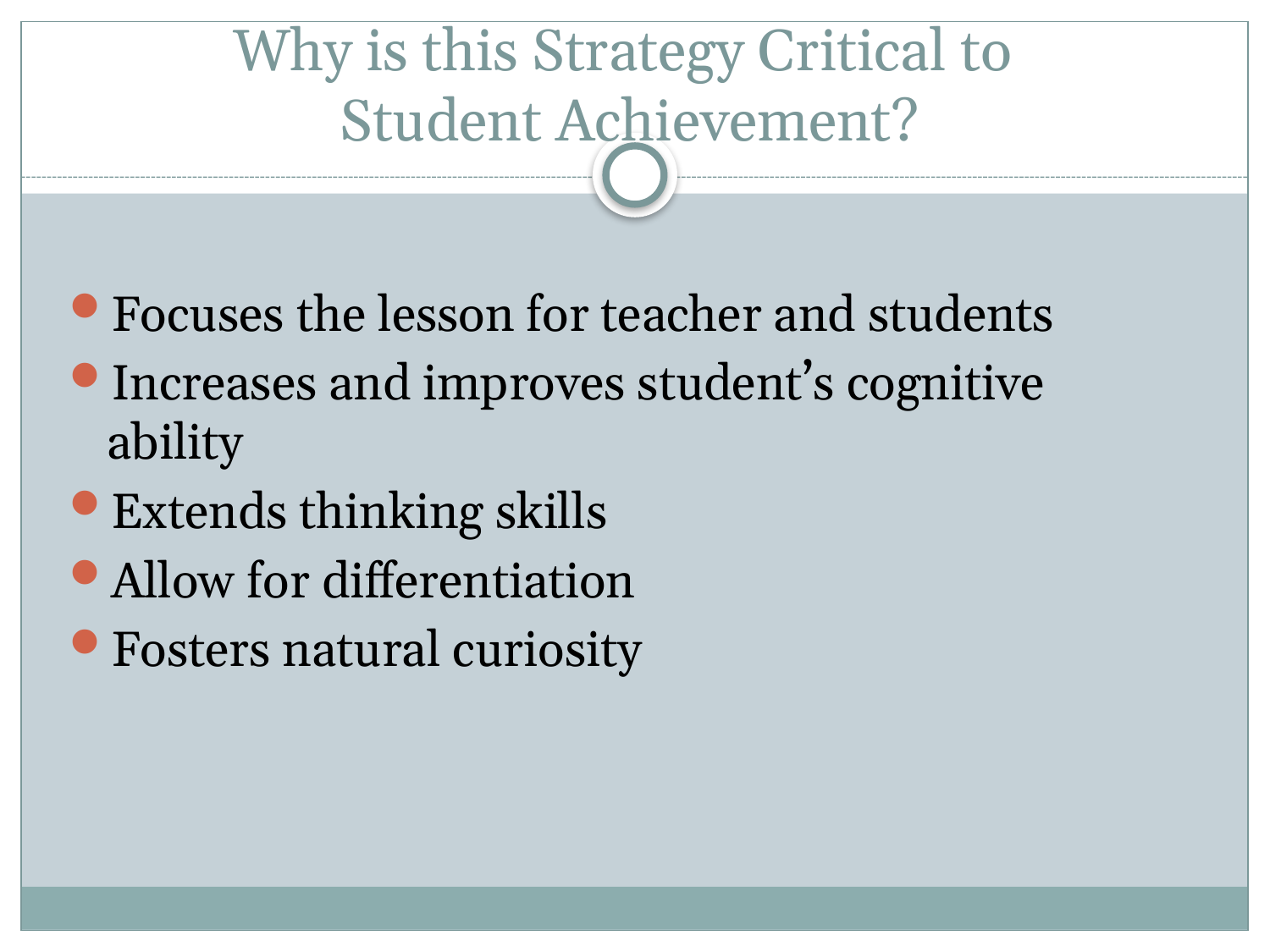

# Why is this Strategy Critical to Student Achievement?

Focuses the lesson for teacher and students
Increases and improves student’s cognitive ability
Extends thinking skills
Allow for differentiation
Fosters natural curiosity